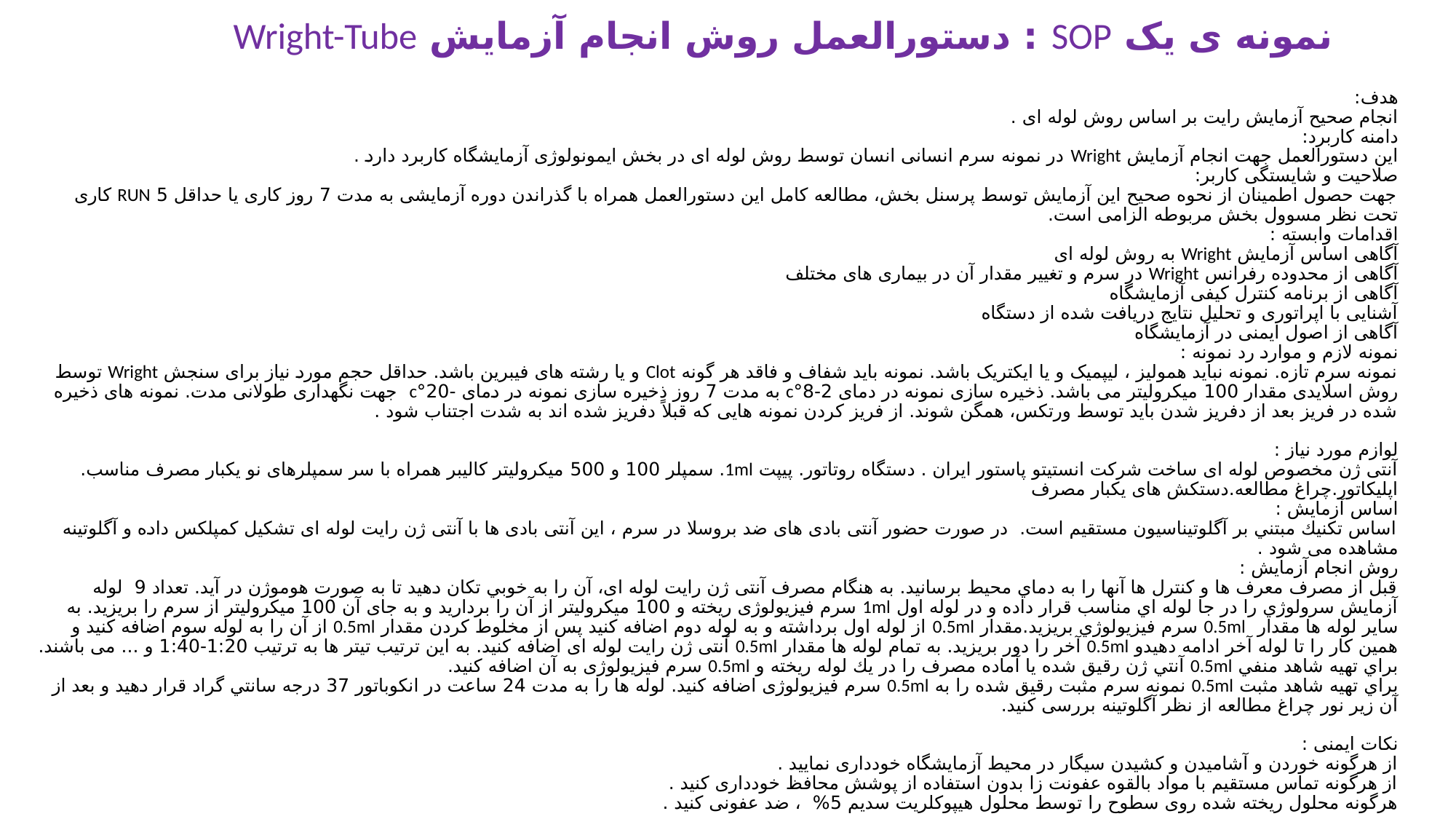

# نمونه ی یک SOP : دستورالعمل روش انجام آزمایش Wright-Tube
هدف:
انجام صحیح آزمایش رایت بر اساس روش لوله ای .
دامنه کاربرد:
این دستورالعمل جهت انجام آزمایش Wright در نمونه سرم انسانی انسان توسط روش لوله ای در بخش ایمونولوژی آزمایشگاه کاربرد دارد .
صلاحیت و شایستگی کاربر: 
جهت حصول اطمینان از نحوه صحیح این آزمایش توسط پرسنل بخش، مطالعه کامل این دستورالعمل همراه با گذراندن دوره آزمایشی به مدت 7 روز کاری یا حداقل 5 RUN کاری تحت نظر مسوول بخش مربوطه الزامی است.
اقدامات وابسته : 
آگاهی اساس آزمایش Wright به روش لوله ای
آگاهی از محدوده رفرانس Wright در سرم و تغییر مقدار آن در بیماری های مختلف
آگاهی از برنامه کنترل کیفی آزمایشگاه
آشنایی با اپراتوری و تحلیل نتایج دریافت شده از دستگاه
آگاهی از اصول ایمنی در آزمایشگاه 
نمونه لازم و موارد رد نمونه :
نمونه سرم تازه. نمونه نباید همولیز ، لیپمیک و یا ایکتریک باشد. نمونه باید شفاف و فاقد هر گونه Clot و یا رشته های فیبرین باشد. حداقل حجم مورد نیاز برای سنجش Wright توسط روش اسلایدی مقدار 100 میکرولیتر می باشد. ذخیره سازی نمونه در دمای 2-8°c به مدت 7 روز ذخیره سازی نمونه در دمای -20°c  جهت نگهداری طولانی مدت. نمونه های ذخیره شده در فریز بعد از دفریز شدن باید توسط ورتکس، همگن شوند. از فریز کردن نمونه هایی که قبلاً دفریز شده اند به شدت اجتناب شود .
لوازم مورد نیاز :
آنتی ژن مخصوص لوله ای ساخت شرکت انستیتو پاستور ایران . دستگاه روتاتور. پیپت 1ml. سمپلر 100 و 500 میکرولیتر کالیبر همراه با سر سمپلرهای نو یکبار مصرف مناسب. اپلیکاتور.چراغ مطالعه.دستکش های یکبار مصرف
اساس آزمایش :
اساس تكنيك مبتني بر آگلوتيناسيون مستقیم است.  در صورت حضور آنتی بادی های ضد بروسلا در سرم ، این آنتی بادی ها با آنتی ژن رایت لوله ای تشکیل کمپلکس داده و آگلوتینه مشاهده می شود .
روش انجام آزمایش :
قبل از مصرف معرف ها و كنترل ها آنها را به دماي محيط برسانيد. به هنگام مصرف آنتی ژن رایت لوله ای، آن را به خوبي تكان دهيد تا به صورت هوموژن در آيد. تعداد 9  لوله آزمايش سرولوژي را در جا لوله اي مناسب قرار داده و در لوله اول 1ml سرم فیزیولوژی ریخته و 100 میکرولیتر از آن را بردارید و به جای آن 100 میکرولیتر از سرم را بریزید. به ساير لوله ها مقدار  0.5ml سرم فيزيولوژي بريزيد.مقدار 0.5ml از لوله اول برداشته و به لوله دوم اضافه كنيد پس از مخلوط كردن مقدار 0.5ml از آن را به لوله سوم اضافه كنيد و همين كار را تا لوله آخر ادامه دهيدو 0.5ml آخر را دور بريزيد. به تمام لوله ها مقدار 0.5ml آنتی ژن رایت لوله ای اضافه کنید. به این ترتیب تیتر ها به ترتیب 1:20-1:40 و ... می باشند. براي تهيه شاهد منفي 0.5ml آنتي ژن رقيق شده يا آماده مصرف را در يك لوله ريخته و 0.5ml سرم فیزیولوژی به آن اضافه کنید.
براي تهيه شاهد مثبت 0.5ml نمونه سرم مثبت رقیق شده را به 0.5ml سرم فیزیولوژی اضافه کنید. لوله ها را به مدت 24 ساعت در انكوباتور 37 درجه سانتي گراد قرار دهید و بعد از آن زیر نور چراغ مطالعه از نظر آگلوتینه بررسی کنید.
نکات ایمنی :
از هرگونه خوردن و آشامیدن و کشیدن سیگار در محیط آزمایشگاه خودداری نمایید .
از هرگونه تماس مستقیم با مواد بالقوه عفونت زا بدون استفاده از پوشش محافظ خودداری کنید .
هرگونه محلول ریخته شده روی سطوح را توسط محلول هیپوکلریت سدیم 5%  ، ضد عفونی کنید .